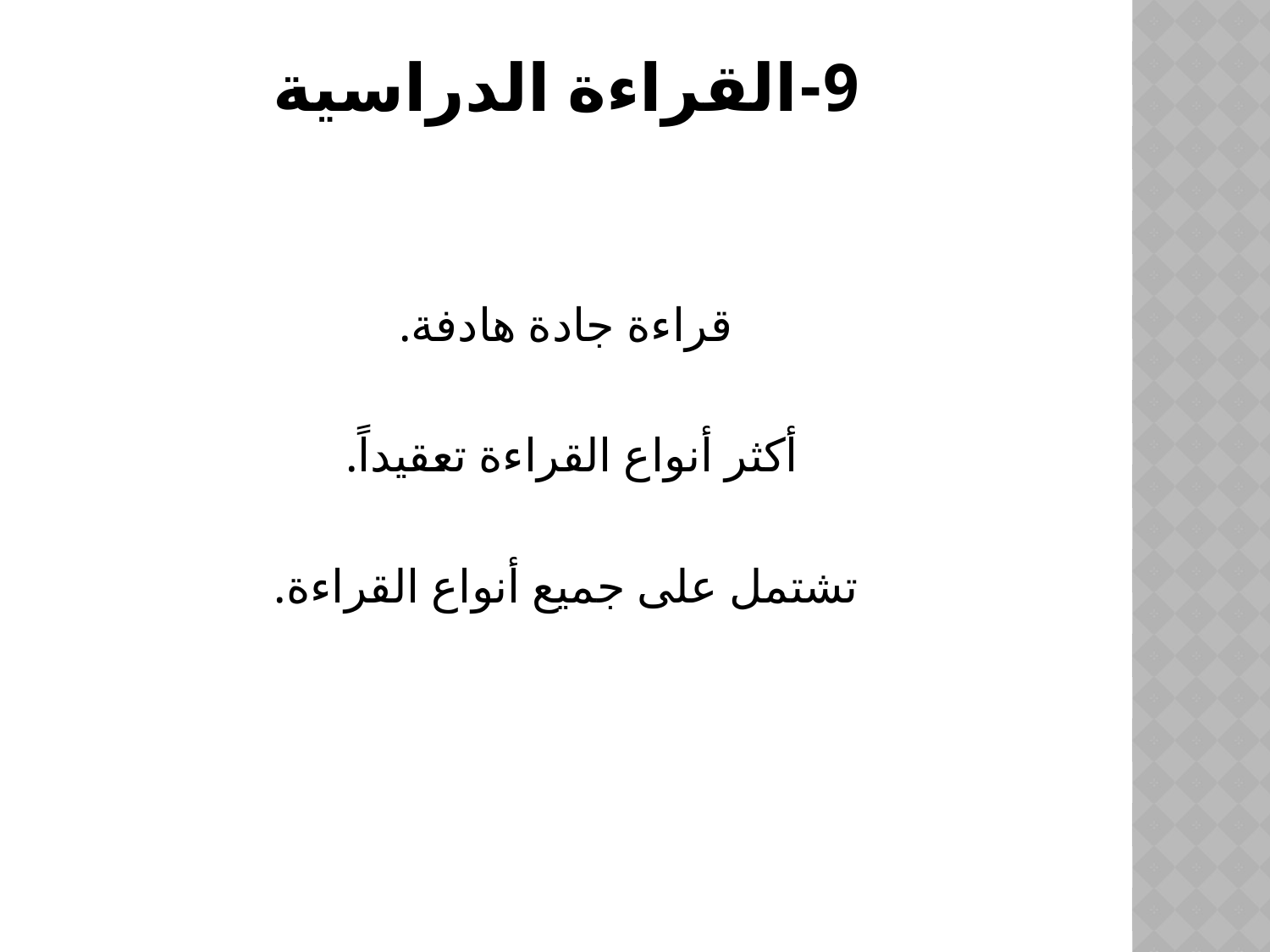

# 9-القراءة الدراسية

قراءة جادة هادفة.

أكثر أنواع القراءة تعقيداً.

تشتمل على جميع أنواع القراءة.